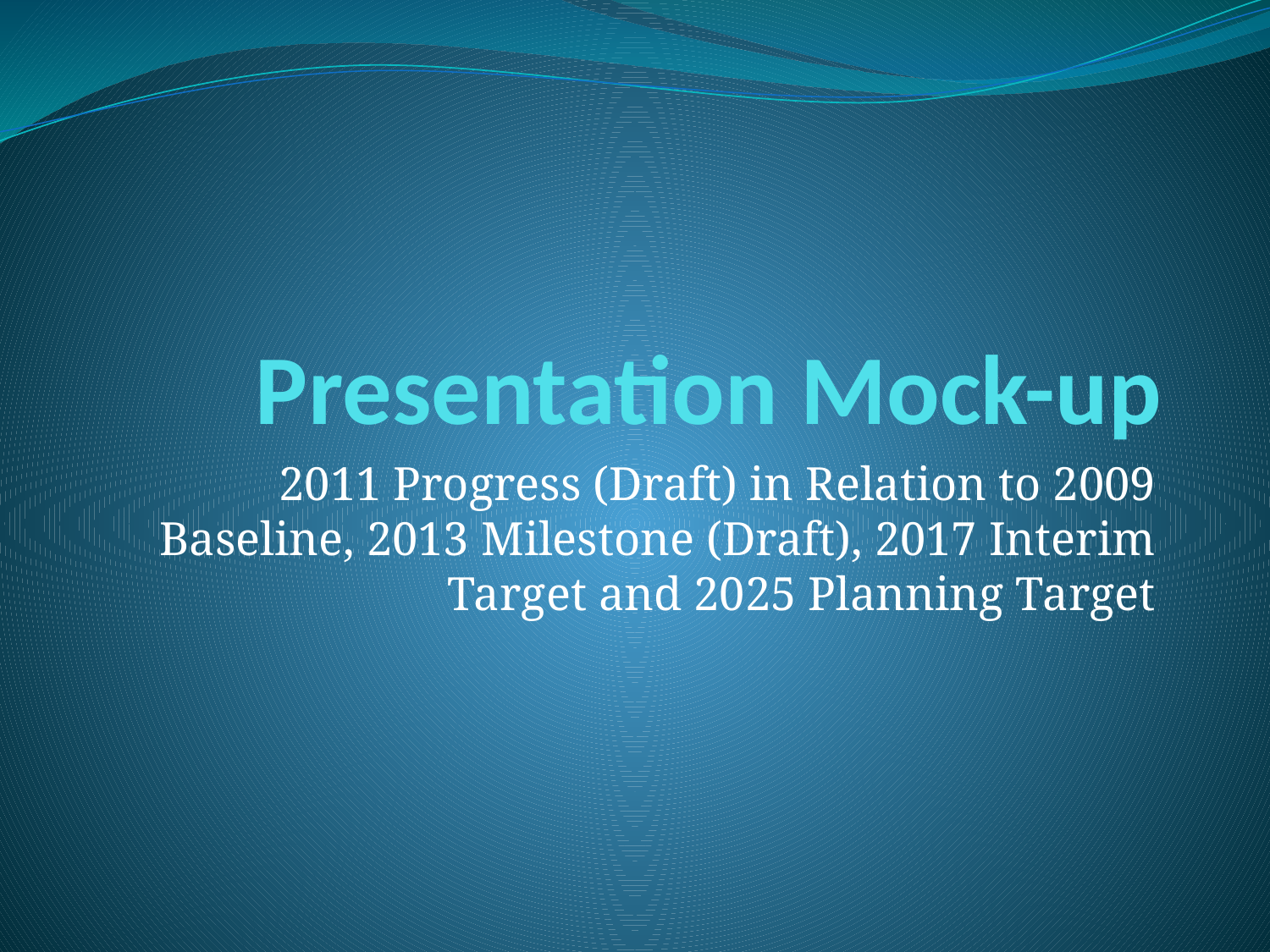

# Presentation Mock-up
2011 Progress (Draft) in Relation to 2009 Baseline, 2013 Milestone (Draft), 2017 Interim Target and 2025 Planning Target